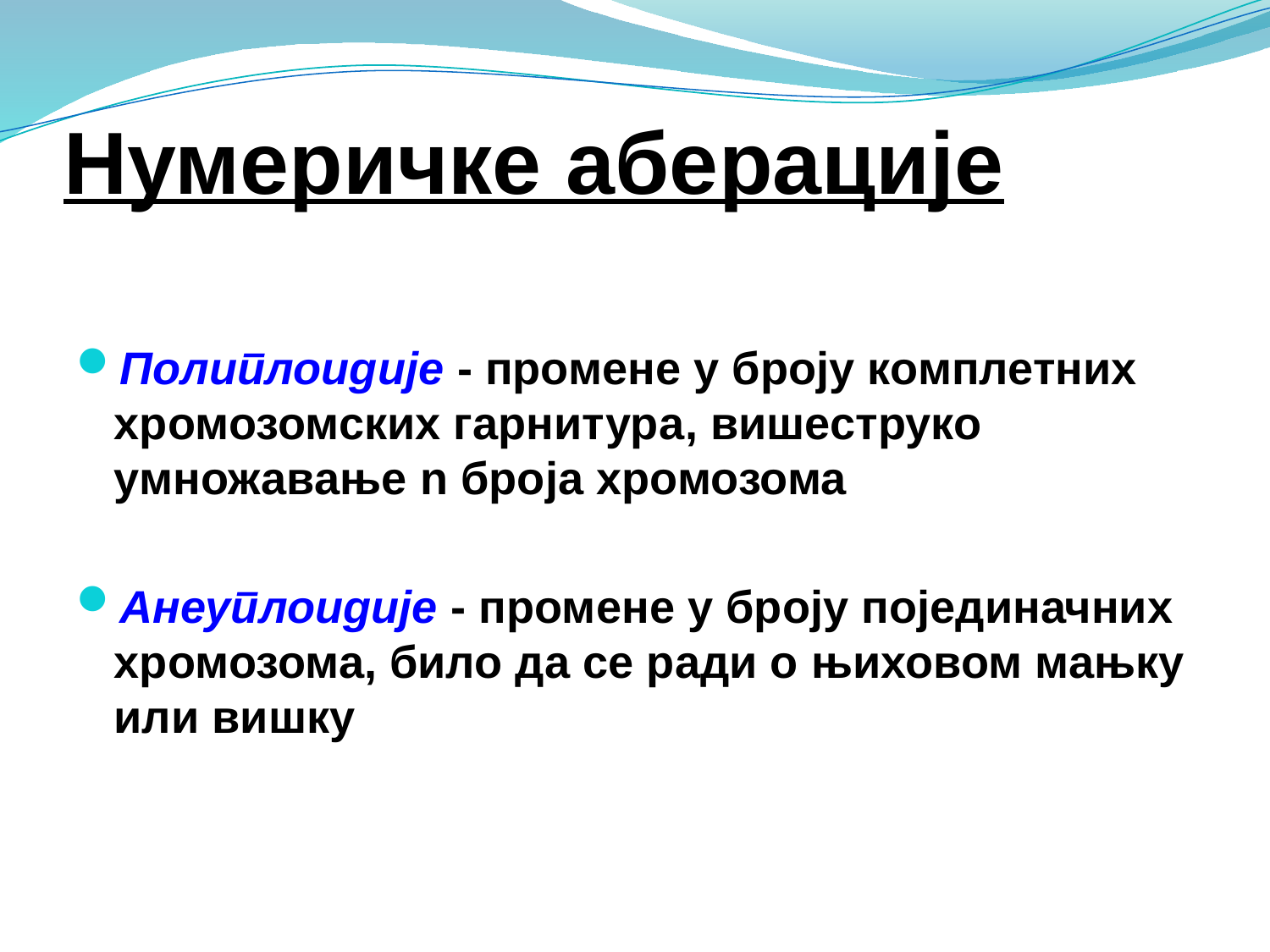

# Нумеричке аберације

Полиплоидије - промене у броју комплетних хромозомских гарнитура, вишеструко умножавање n броја хромозома

Анеуплоидије - промене у броју појединачних хромозома, било да се ради о њиховом мањку или вишку